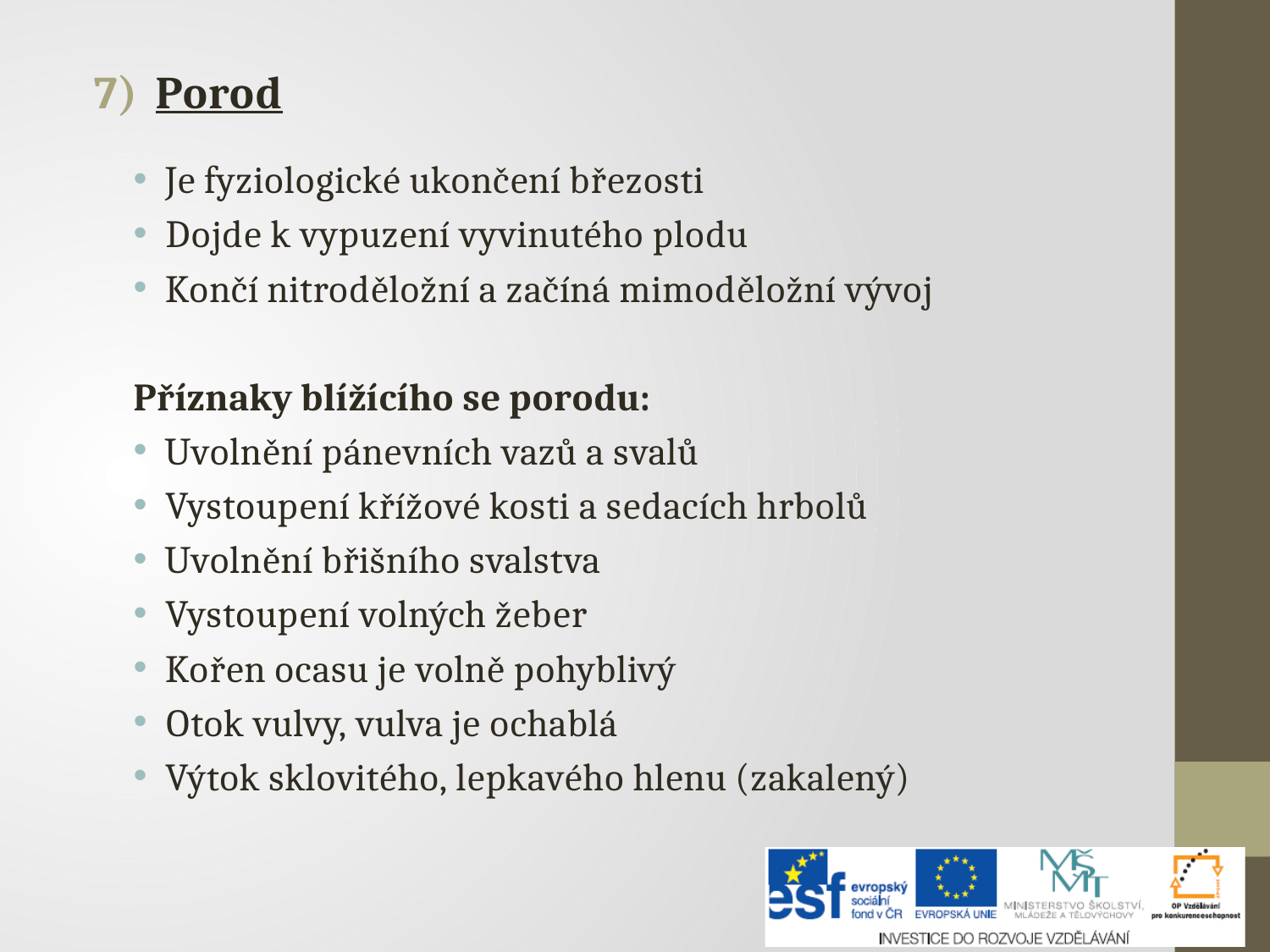

Porod

Je fyziologické ukončení březosti
Dojde k vypuzení vyvinutého plodu
Končí nitroděložní a začíná mimoděložní vývoj

Příznaky blížícího se porodu:
Uvolnění pánevních vazů a svalů
Vystoupení křížové kosti a sedacích hrbolů
Uvolnění břišního svalstva
Vystoupení volných žeber
Kořen ocasu je volně pohyblivý
Otok vulvy, vulva je ochablá
Výtok sklovitého, lepkavého hlenu (zakalený)